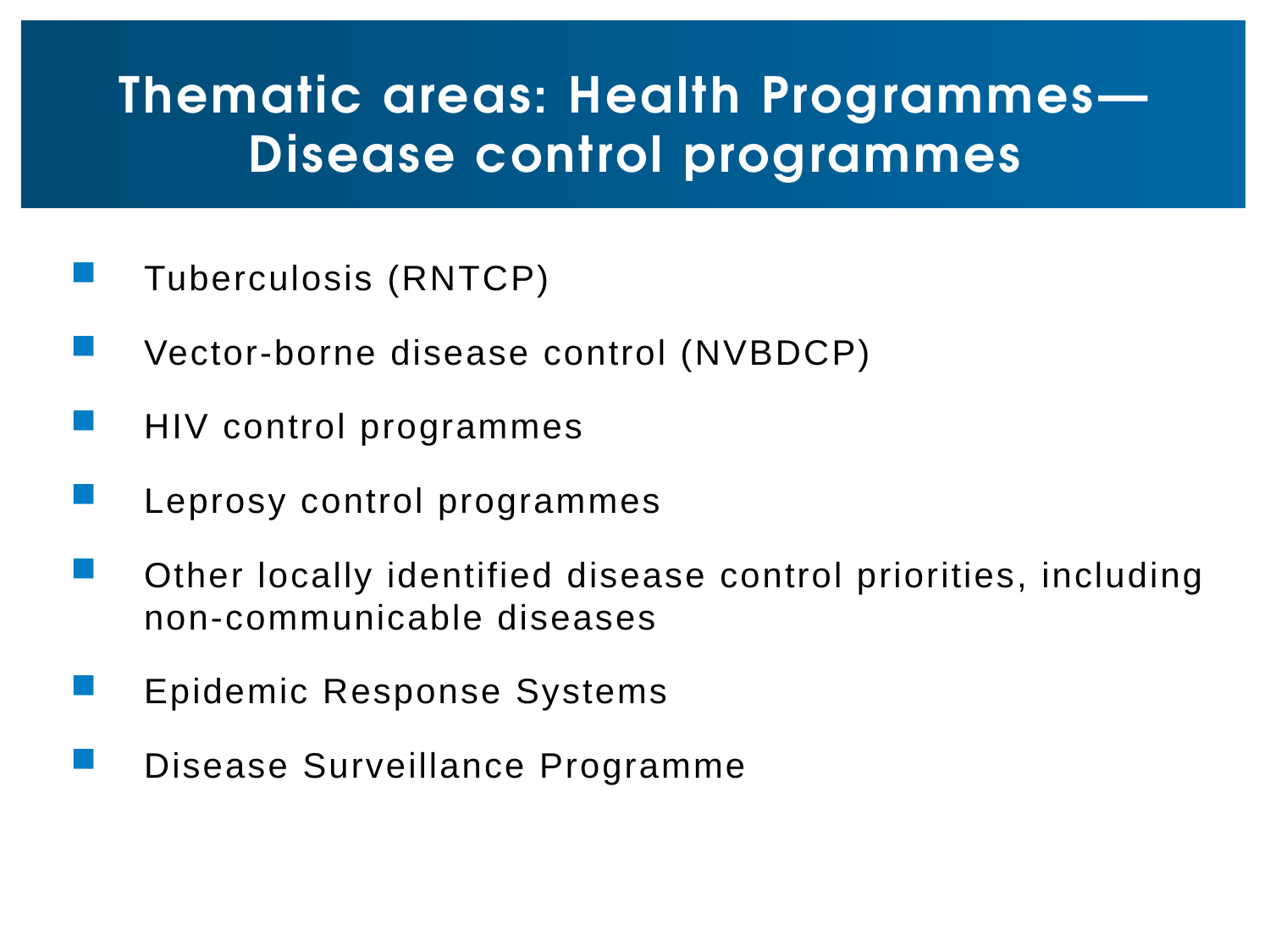

# Thematic areas: Health Programmes—Disease control programmes
Tuberculosis (RNTCP)
Vector-borne disease control (NVBDCP)
HIV control programmes
Leprosy control programmes
Other locally identified disease control priorities, including non-communicable diseases
Epidemic Response Systems
Disease Surveillance Programme